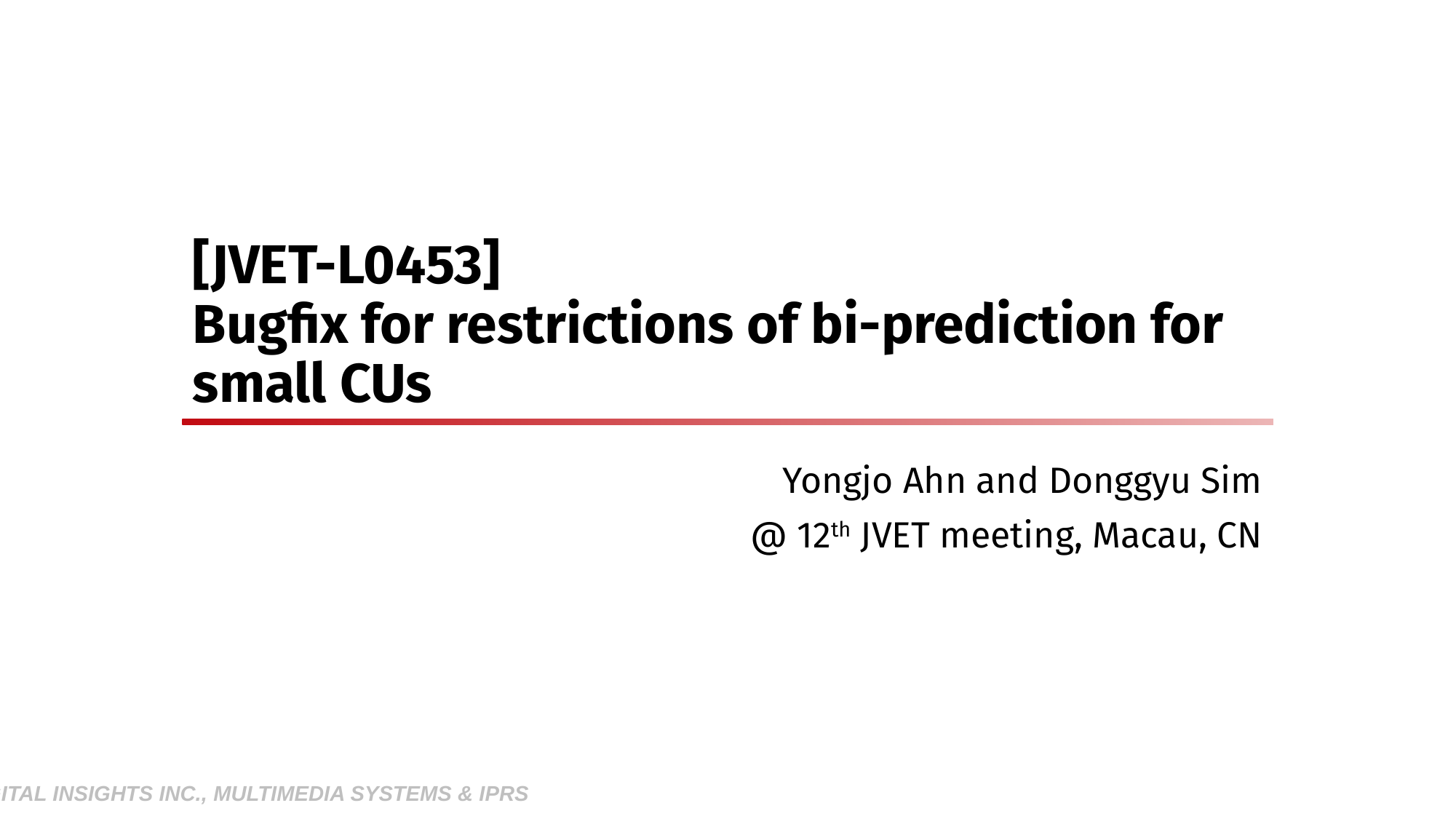

# [JVET-L0453] Bugfix for restrictions of bi-prediction for small CUs
Yongjo Ahn and Donggyu Sim
@ 12th JVET meeting, Macau, CN